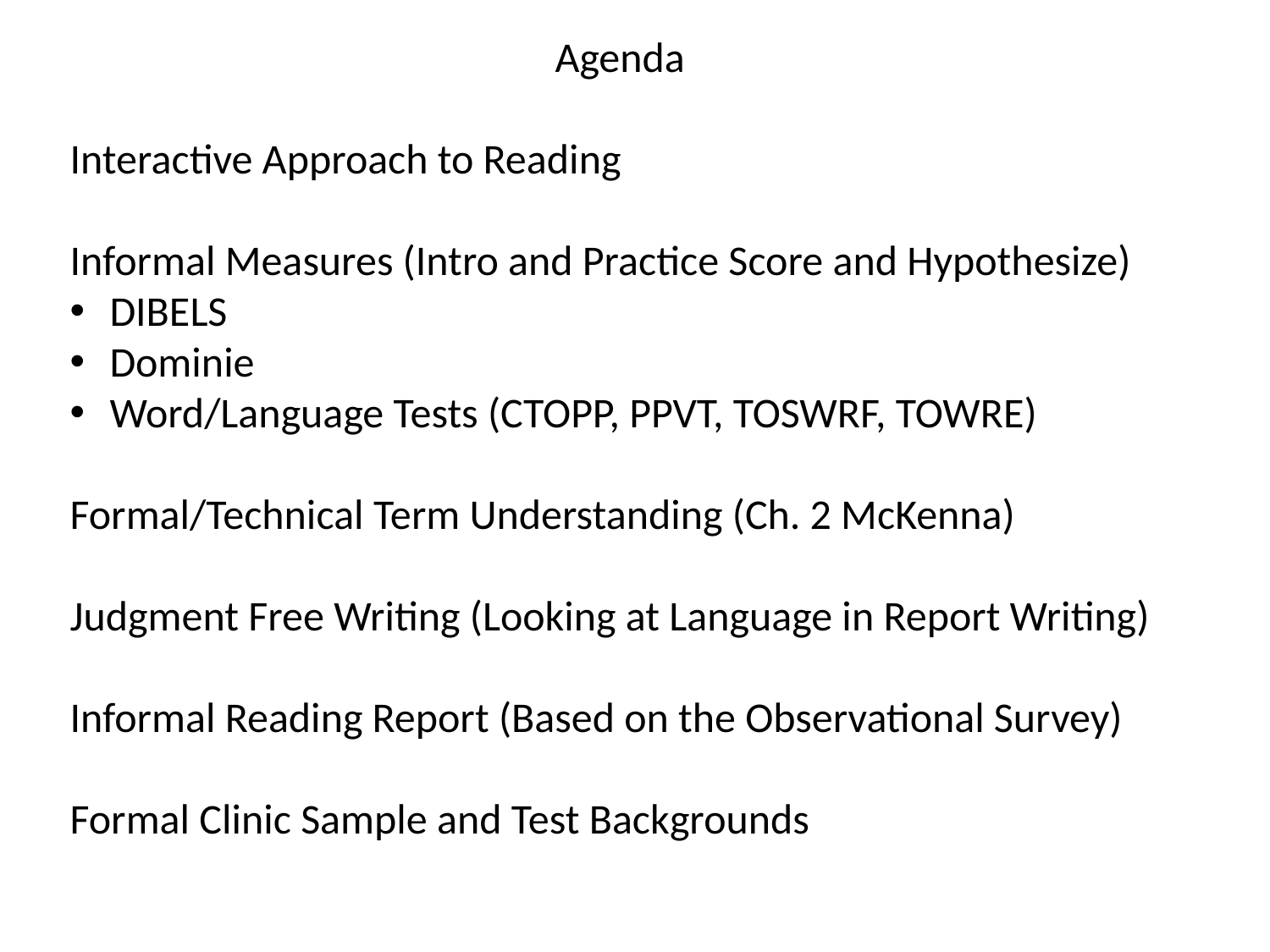

Agenda

Interactive Approach to Reading

Informal Measures (Intro and Practice Score and Hypothesize)
DIBELS
Dominie
Word/Language Tests (CTOPP, PPVT, TOSWRF, TOWRE)

Formal/Technical Term Understanding (Ch. 2 McKenna)

Judgment Free Writing (Looking at Language in Report Writing)

Informal Reading Report (Based on the Observational Survey)

Formal Clinic Sample and Test Backgrounds